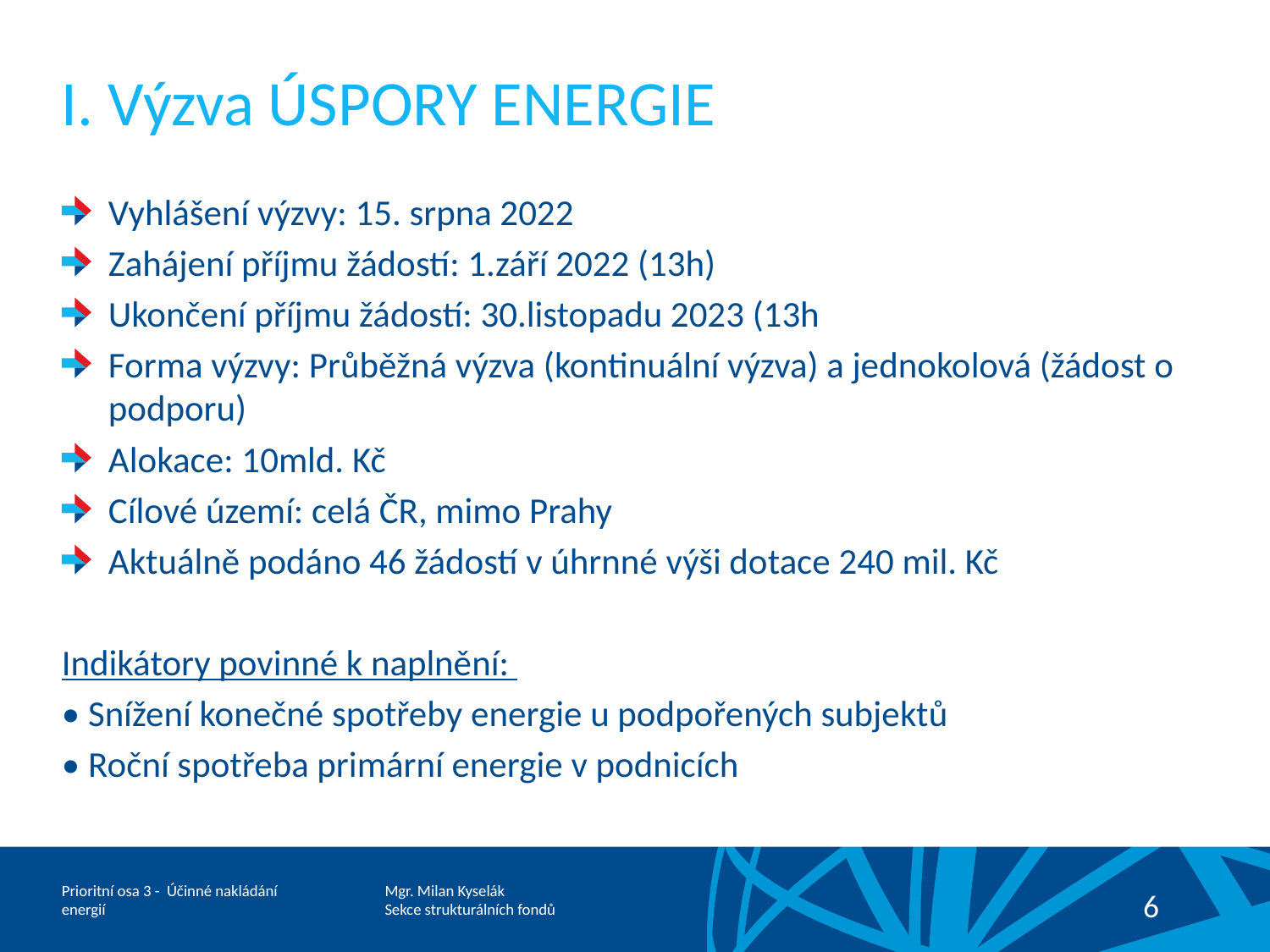

# I. Výzva ÚSPORY ENERGIE
Vyhlášení výzvy: 15. srpna 2022
Zahájení příjmu žádostí: 1.září 2022 (13h)
Ukončení příjmu žádostí: 30.listopadu 2023 (13h
Forma výzvy: Průběžná výzva (kontinuální výzva) a jednokolová (žádost o podporu)
Alokace: 10mld. Kč
Cílové území: celá ČR, mimo Prahy
Aktuálně podáno 46 žádostí v úhrnné výši dotace 240 mil. Kč

Indikátory povinné k naplnění:
• Snížení konečné spotřeby energie u podpořených subjektů
• Roční spotřeba primární energie v podnicích